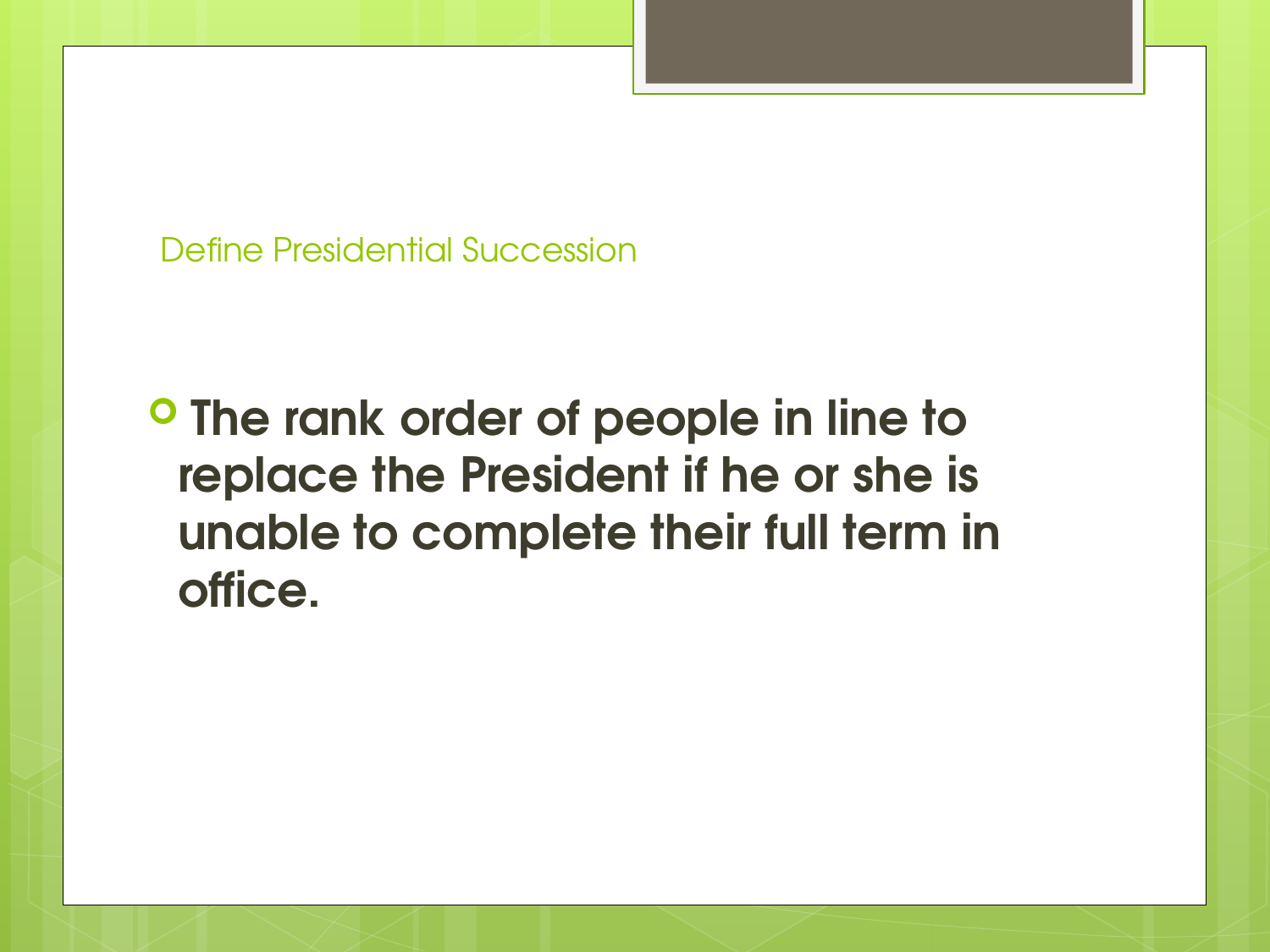

# Define Presidential Succession
 The rank order of people in line to replace the President if he or she is unable to complete their full term in office.